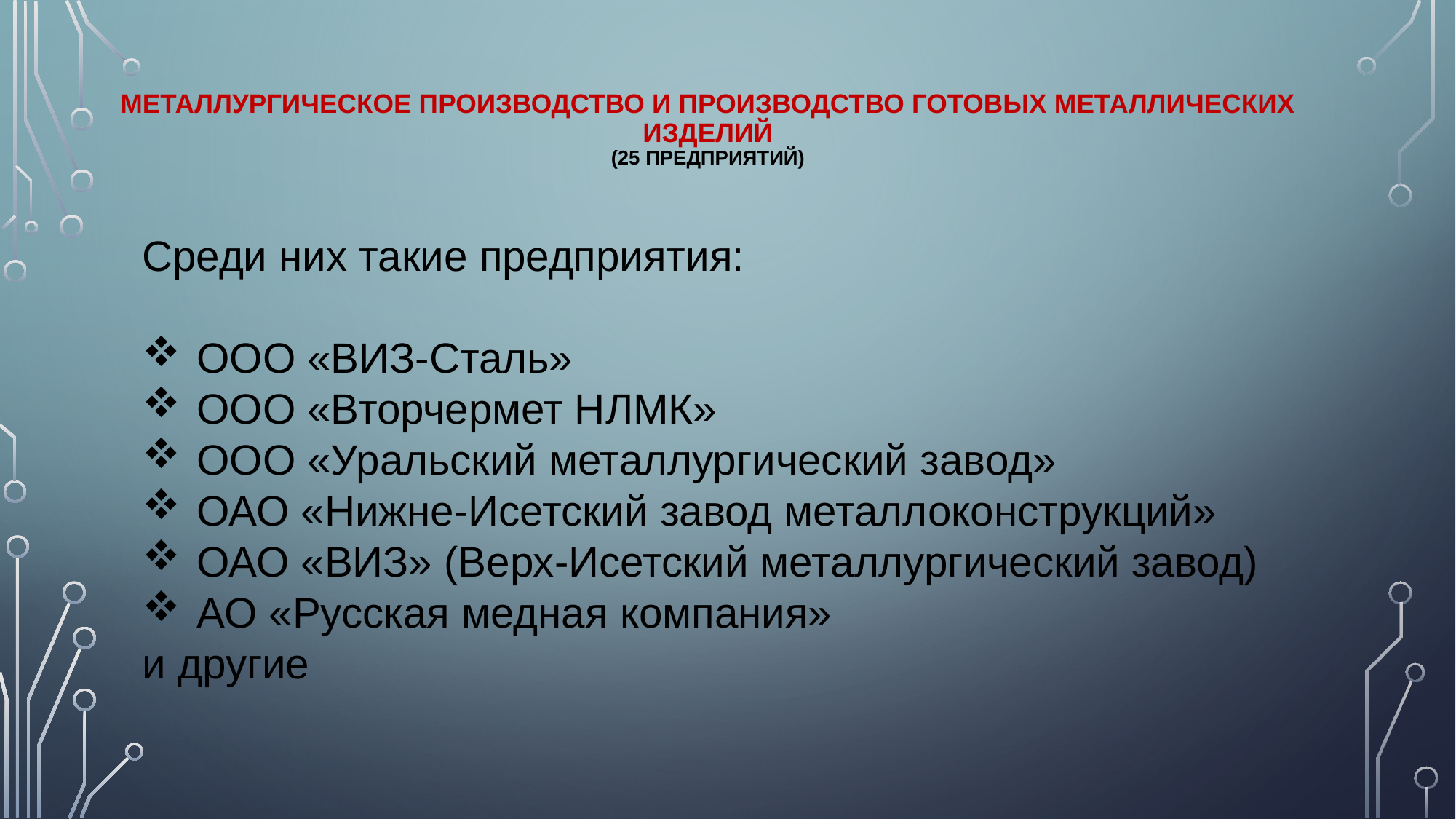

# Металлургическое производство и производство готовых металлических изделий (25 предприятий)
Среди них такие предприятия:

ООО «ВИЗ-Сталь»
ООО «Вторчермет НЛМК»
ООО «Уральский металлургический завод»
ОАО «Нижне-Исетский завод металлоконструкций»
ОАО «ВИЗ» (Верх-Исетский металлургический завод)
АО «Русская медная компания»
и другие